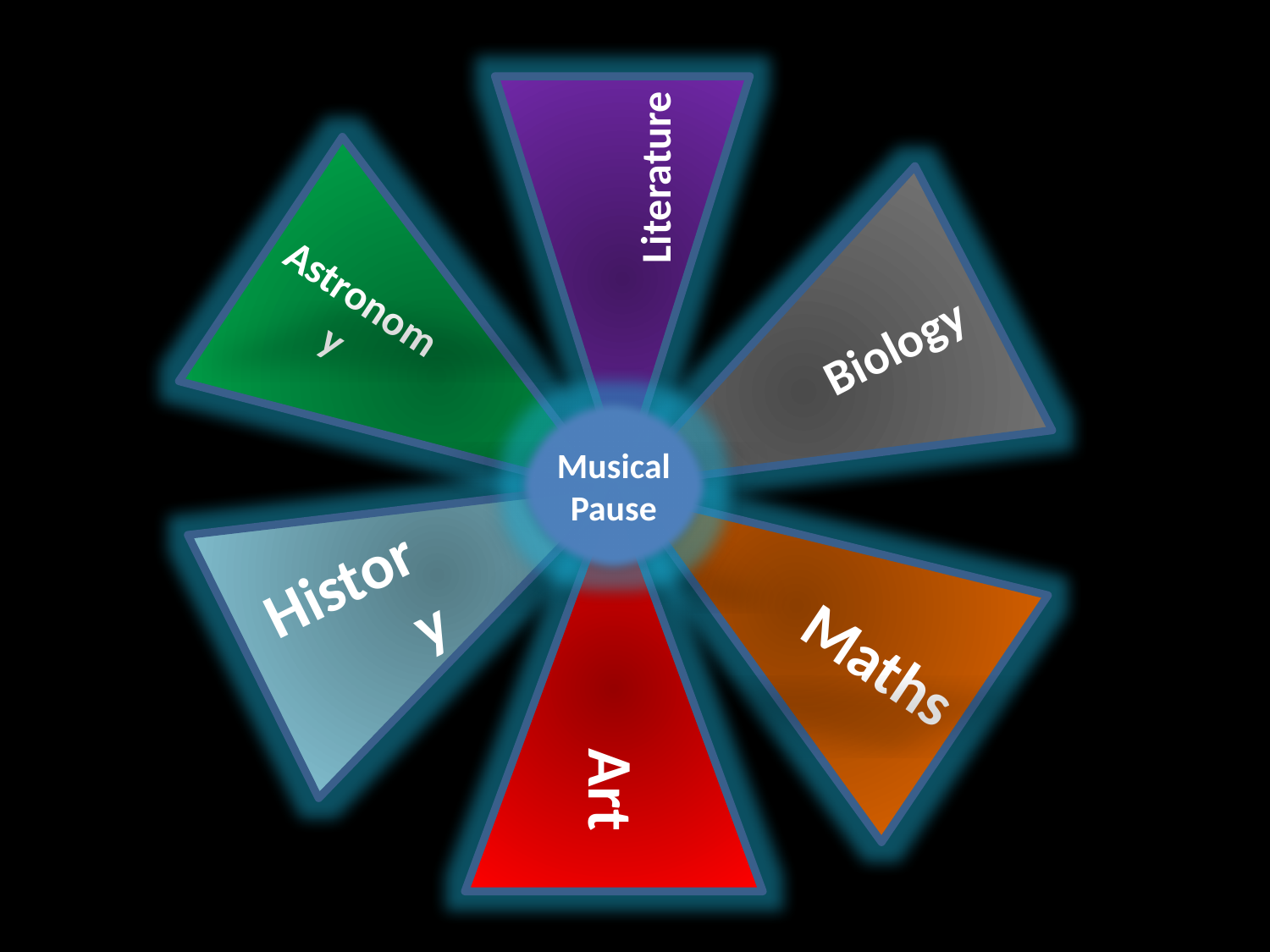

Literature
Astronomy
Biology
History
Maths
Art
Musical
Pause